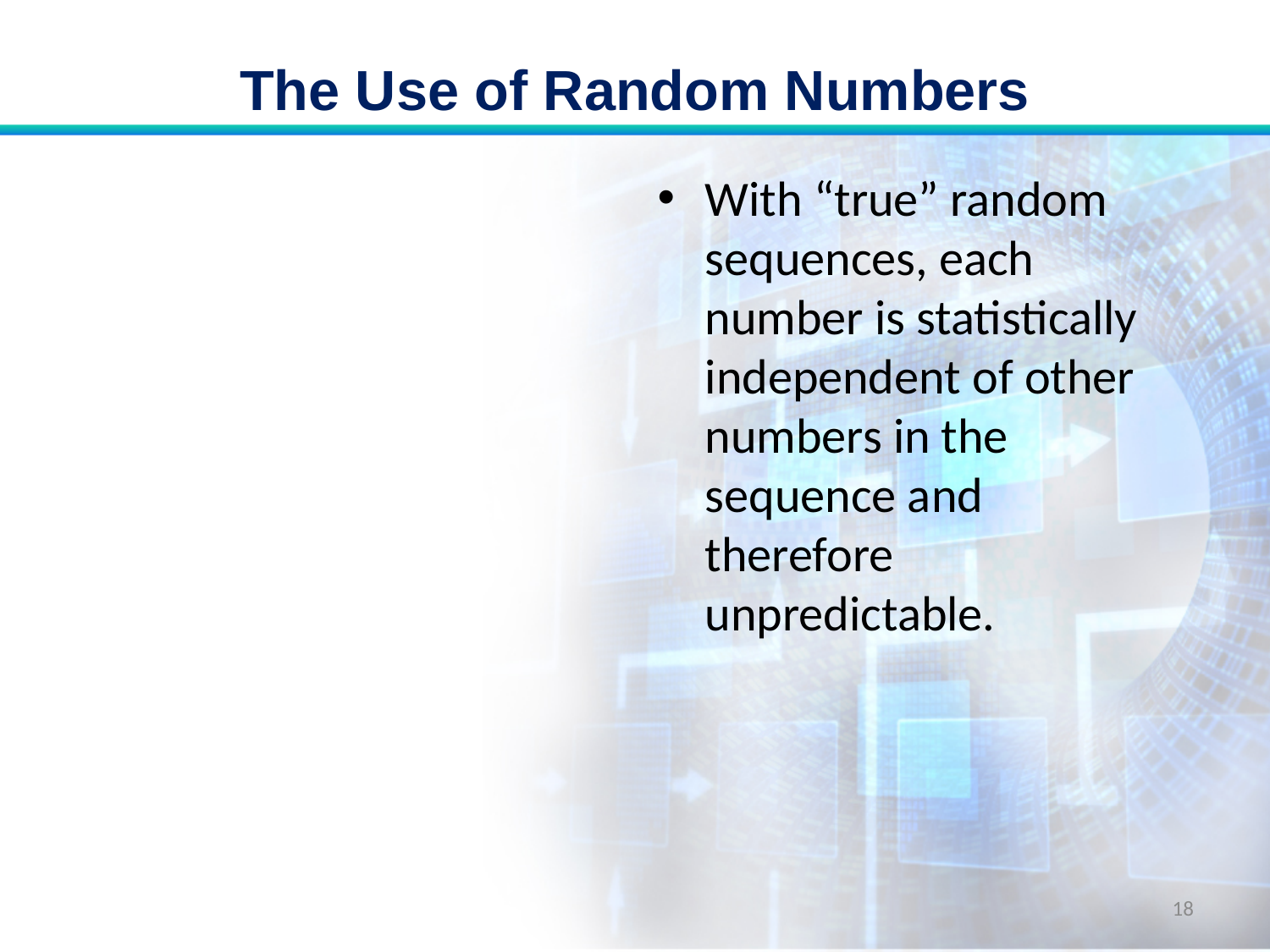

# The Use of Random Numbers
With “true” random sequences, each number is statistically independent of other numbers in the sequence and therefore  unpredictable.
18